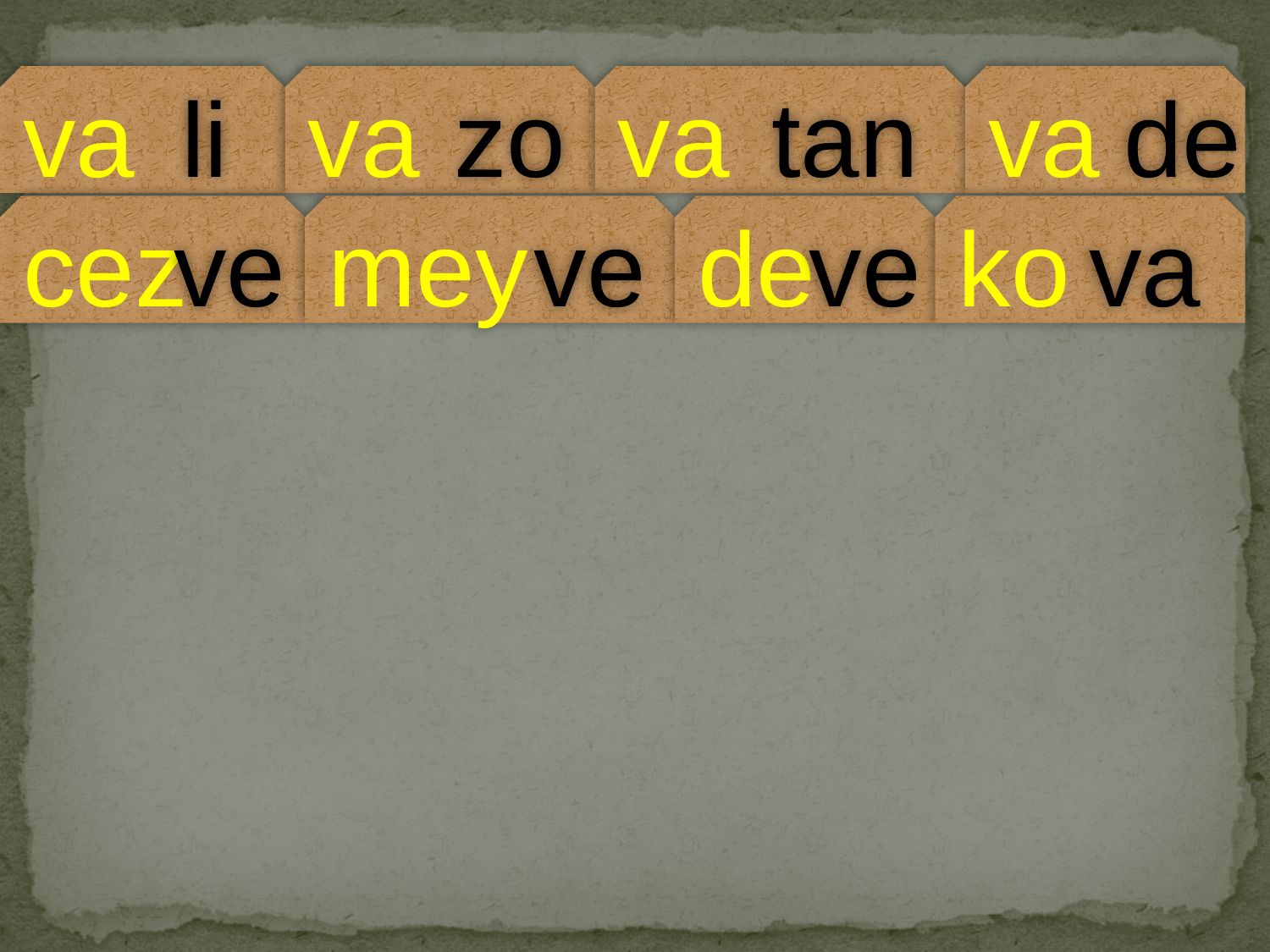

va
li
va
zo
va
tan
va
de
cez
ve
mey
ve
de
ve
ko
va